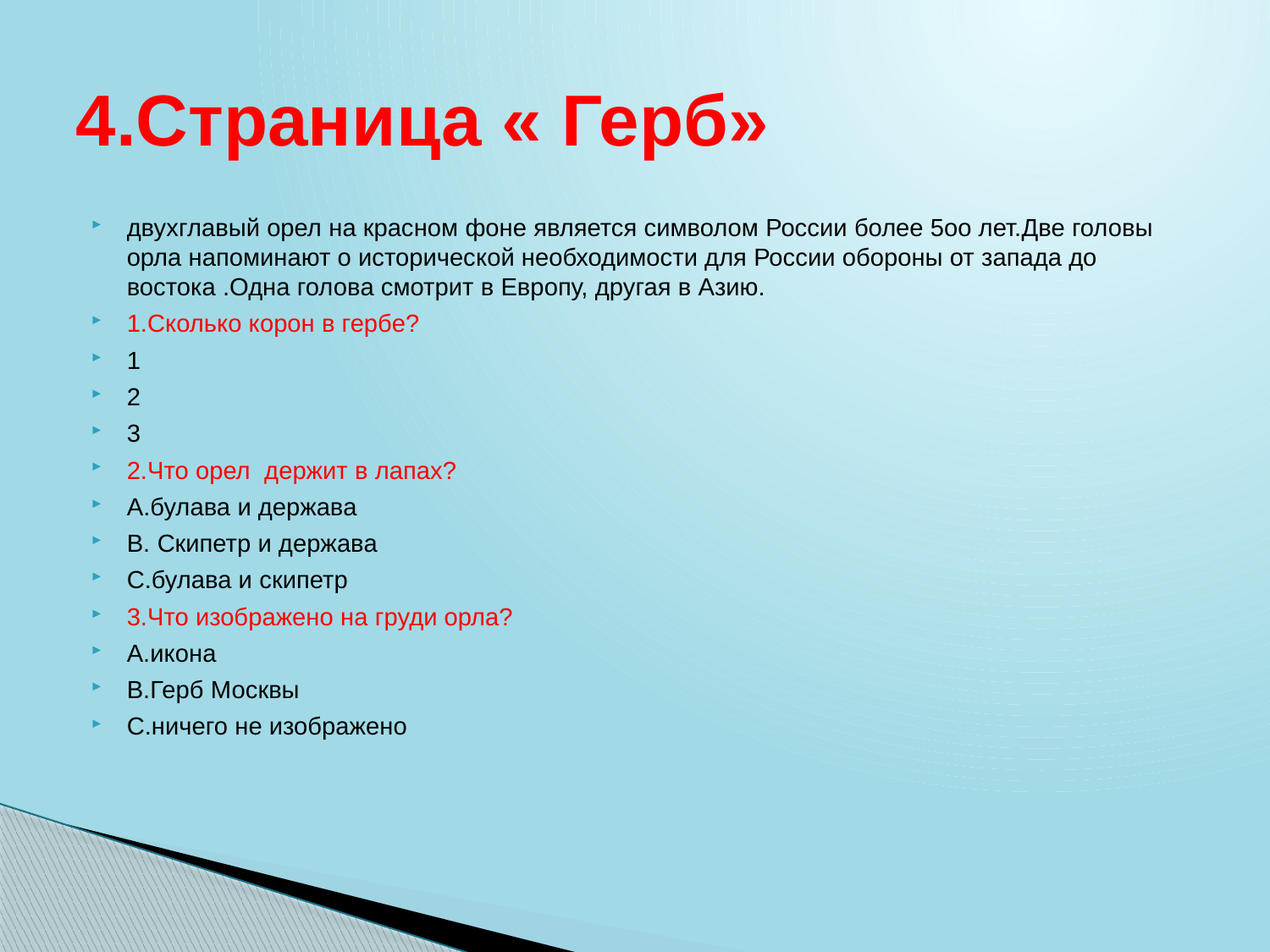

# 4.Страница « Герб»
двухглавый орел на красном фоне является символом России более 5оо лет.Две головы орла напоминают о исторической необходимости для России обороны от запада до востока .Одна голова смотрит в Европу, другая в Азию.
1.Сколько корон в гербе?
1
2
3
2.Что орел  держит в лапах?
A.булава и держава
В. Скипетр и держава
С.булава и скипетр
3.Что изображено на груди орла?
А.икона
В.Герб Москвы
С.ничего не изображено